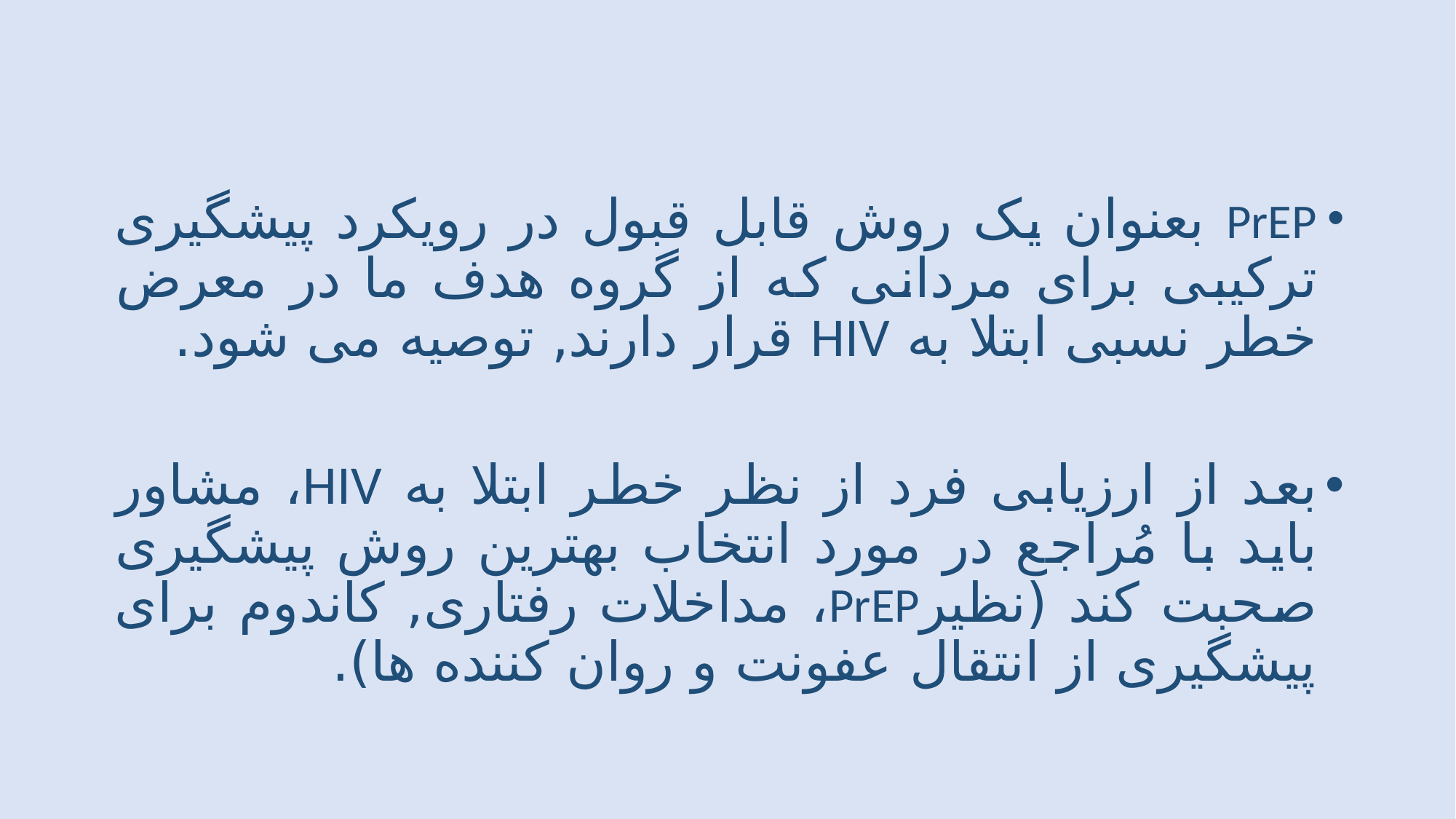

PrEP بعنوان یک روش قابل قبول در رویکرد پیشگیری ترکیبی برای مردانی که از گروه هدف ما در معرض خطر نسبی ابتلا به HIV قرار دارند, توصیه می شود.

بعد از ارزیابی فرد از نظر خطر ابتلا به HIV، مشاور باید با مُراجع در مورد انتخاب بهترین روش پیشگیری صحبت کند (نظیرPrEP، مداخلات رفتاری, کاندوم برای پیشگیری از انتقال عفونت و روان کننده ها).